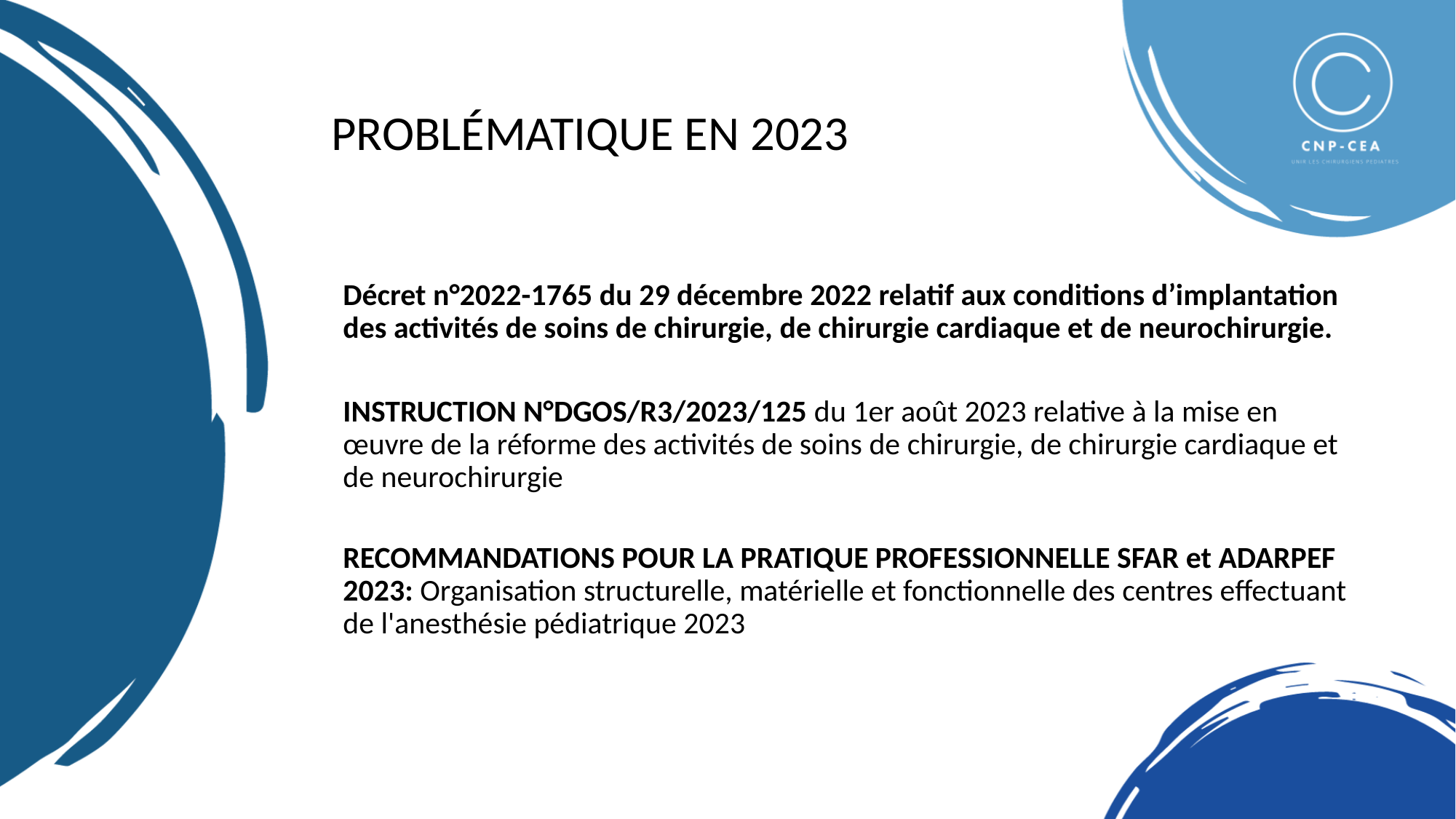

# PROBLÉMATIQUE EN 2023
Décret n°2022-1765 du 29 décembre 2022 relatif aux conditions d’implantation des activités de soins de chirurgie, de chirurgie cardiaque et de neurochirurgie.
INSTRUCTION N°DGOS/R3/2023/125 du 1er août 2023 relative à la mise en œuvre de la réforme des activités de soins de chirurgie, de chirurgie cardiaque et de neurochirurgie
RECOMMANDATIONS POUR LA PRATIQUE PROFESSIONNELLE SFAR et ADARPEF 2023: Organisation structurelle, matérielle et fonctionnelle des centres effectuant de l'anesthésie pédiatrique 2023